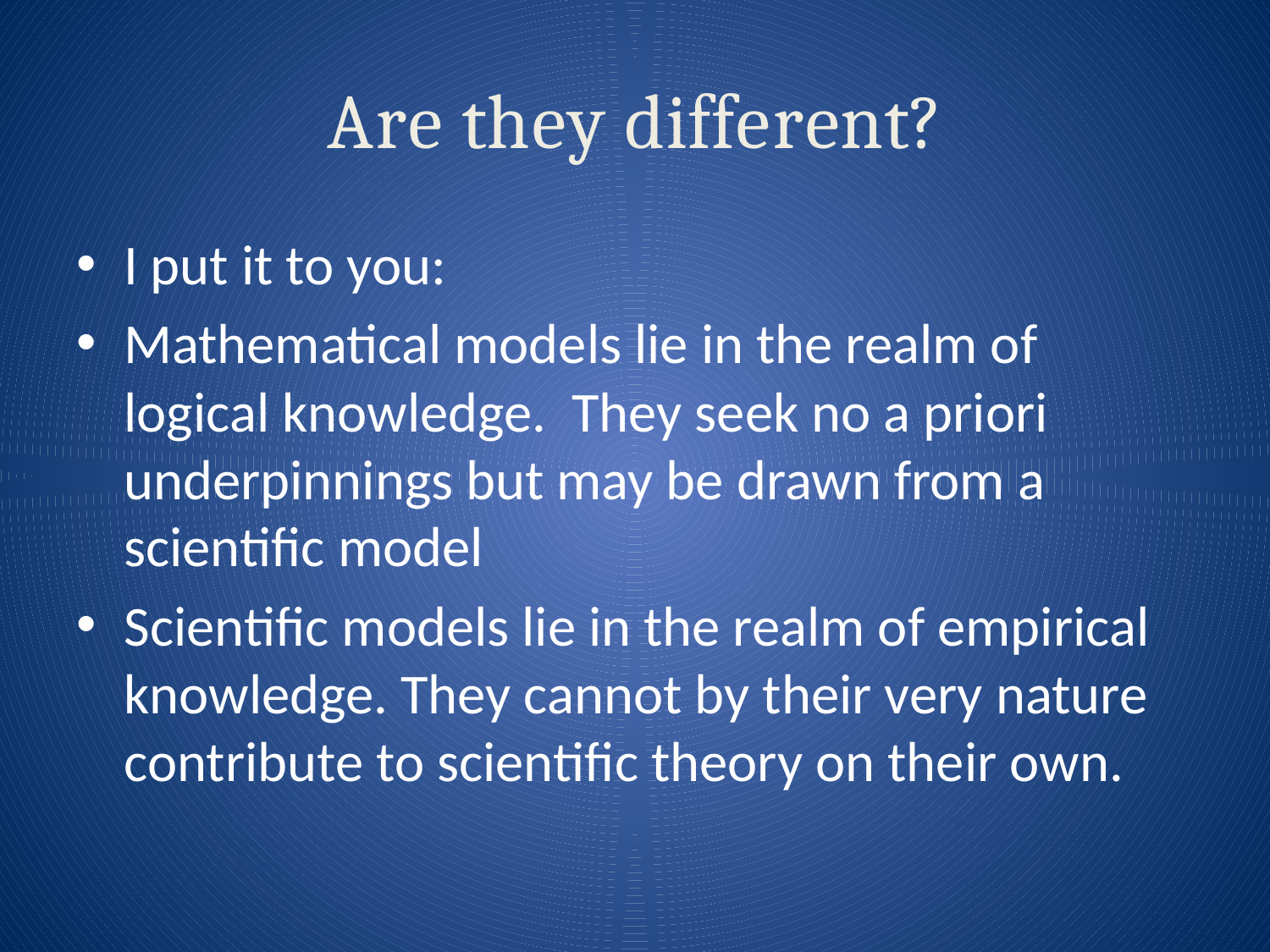

# Are they different?
I put it to you:
Mathematical models lie in the realm of logical knowledge.  They seek no a priori underpinnings but may be drawn from a scientific model
Scientific models lie in the realm of empirical knowledge. They cannot by their very nature contribute to scientific theory on their own.